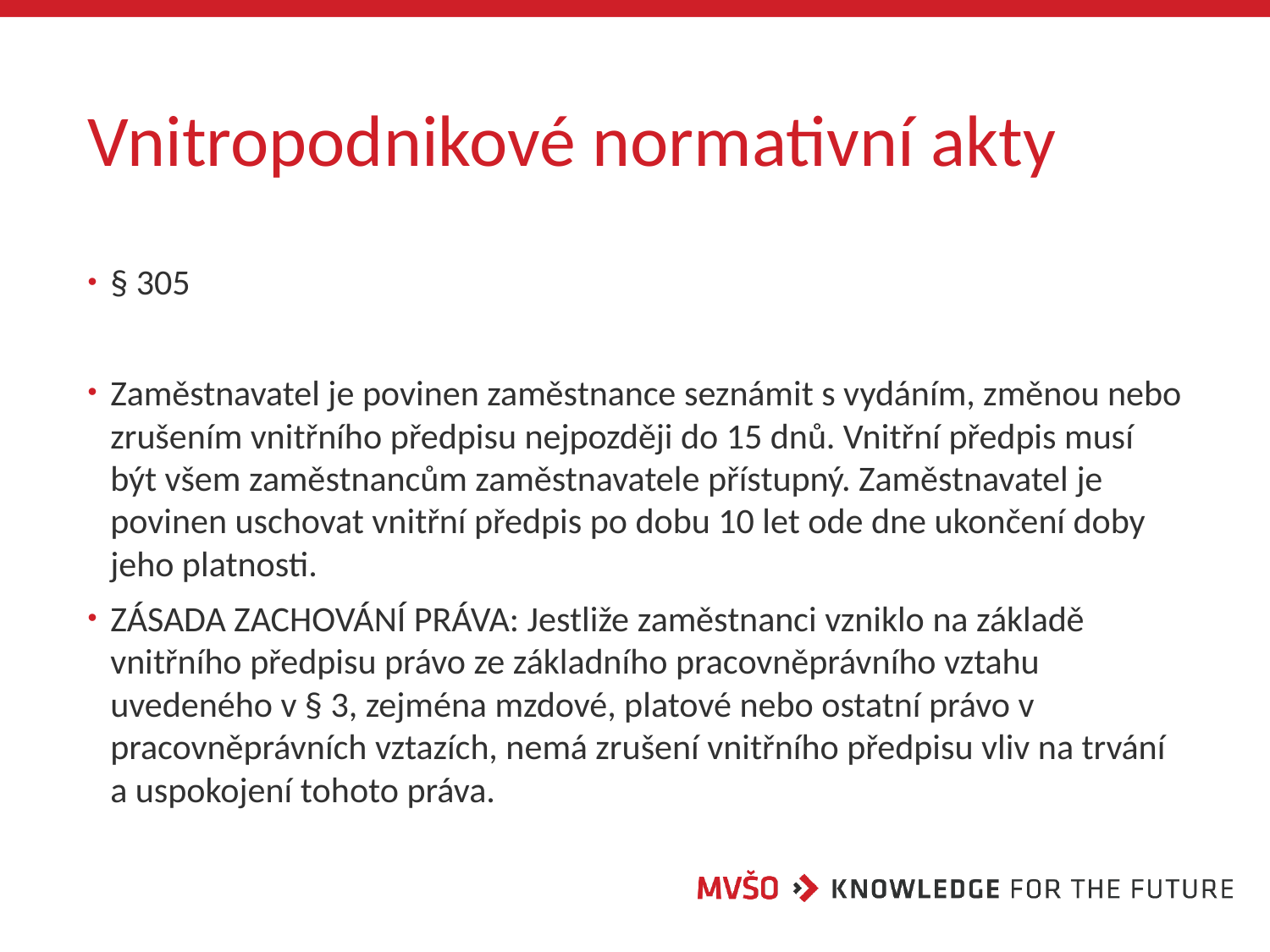

# Vnitropodnikové normativní akty
§ 305

Zaměstnavatel je povinen zaměstnance seznámit s vydáním, změnou nebo zrušením vnitřního předpisu nejpozději do 15 dnů. Vnitřní předpis musí být všem zaměstnancům zaměstnavatele přístupný. Zaměstnavatel je povinen uschovat vnitřní předpis po dobu 10 let ode dne ukončení doby jeho platnosti.
ZÁSADA ZACHOVÁNÍ PRÁVA: Jestliže zaměstnanci vzniklo na základě vnitřního předpisu právo ze základního pracovněprávního vztahu uvedeného v § 3, zejména mzdové, platové nebo ostatní právo v pracovněprávních vztazích, nemá zrušení vnitřního předpisu vliv na trvání a uspokojení tohoto práva.